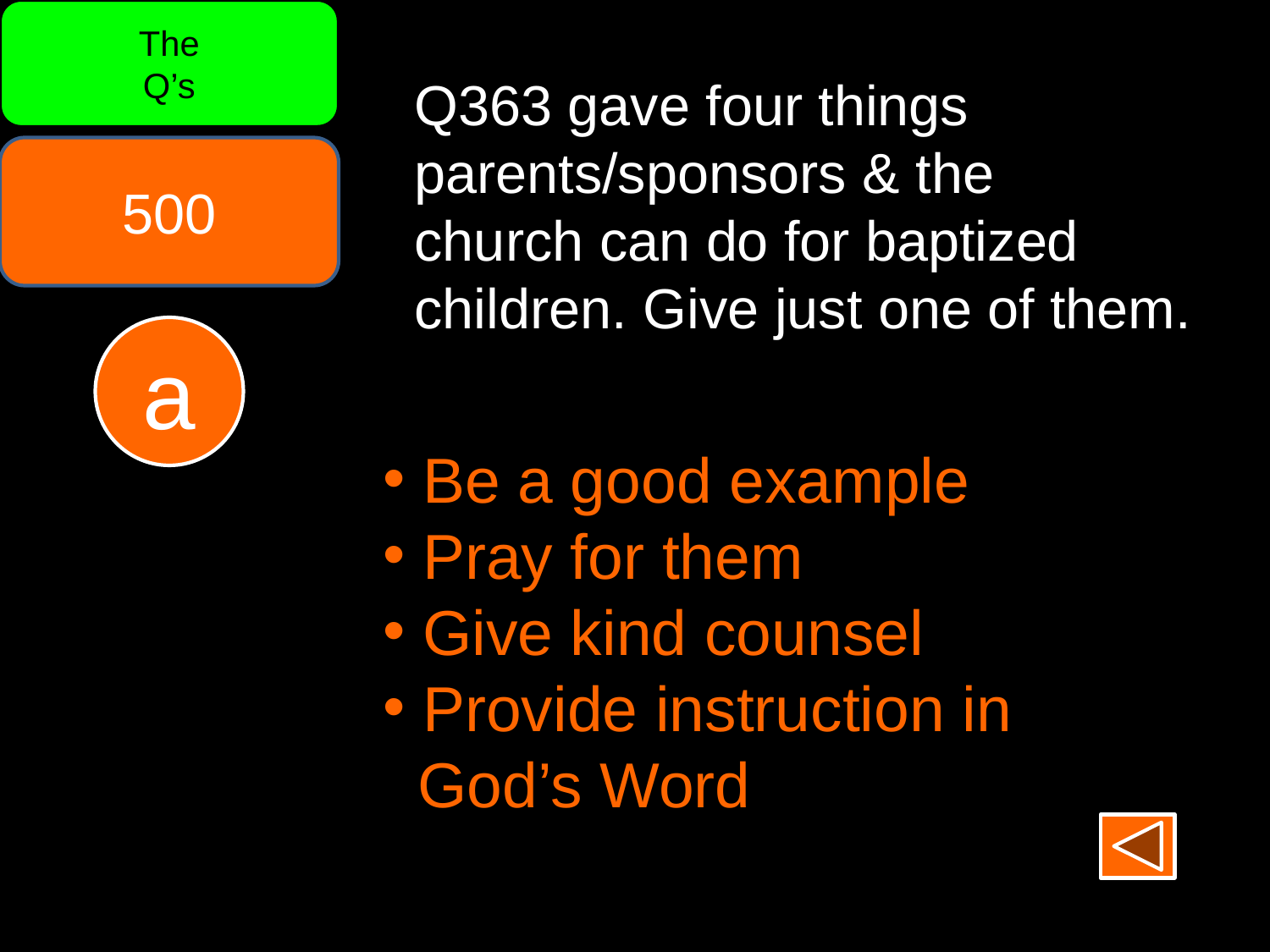

The
Q’s
Q363 gave four things
parents/sponsors & the
church can do for baptized children. Give just one of them.

500
a
 Be a good example
 Pray for them
 Give kind counsel
 Provide instruction in
  God’s Word